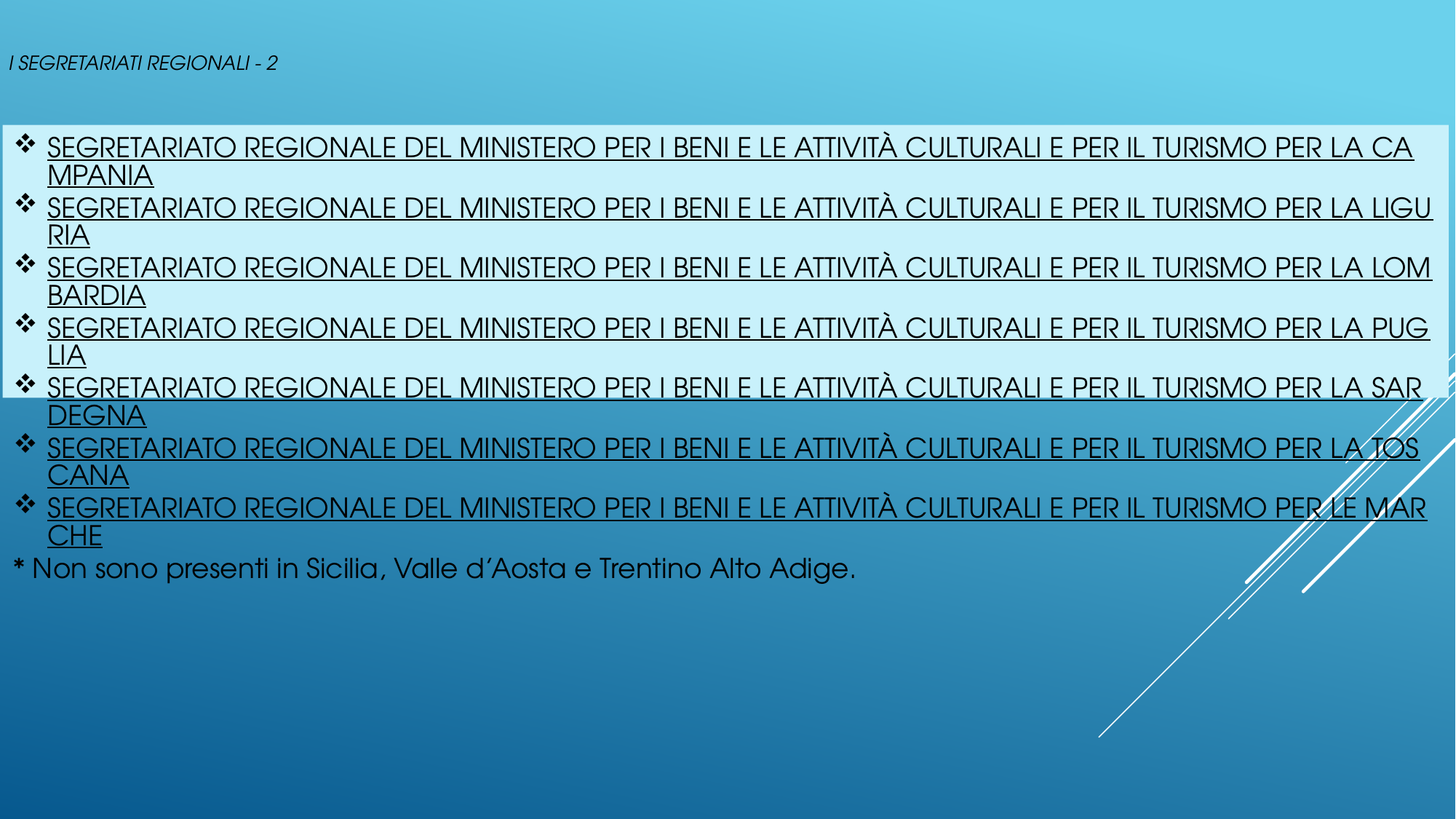

# i SEGRETARIATI REGIONALI - 2
SEGRETARIATO REGIONALE DEL MINISTERO PER I BENI E LE ATTIVITÀ CULTURALI E PER IL TURISMO PER LA CAMPANIA
SEGRETARIATO REGIONALE DEL MINISTERO PER I BENI E LE ATTIVITÀ CULTURALI E PER IL TURISMO PER LA LIGURIA
SEGRETARIATO REGIONALE DEL MINISTERO PER I BENI E LE ATTIVITÀ CULTURALI E PER IL TURISMO PER LA LOMBARDIA
SEGRETARIATO REGIONALE DEL MINISTERO PER I BENI E LE ATTIVITÀ CULTURALI E PER IL TURISMO PER LA PUGLIA
SEGRETARIATO REGIONALE DEL MINISTERO PER I BENI E LE ATTIVITÀ CULTURALI E PER IL TURISMO PER LA SARDEGNA
SEGRETARIATO REGIONALE DEL MINISTERO PER I BENI E LE ATTIVITÀ CULTURALI E PER IL TURISMO PER LA TOSCANA
SEGRETARIATO REGIONALE DEL MINISTERO PER I BENI E LE ATTIVITÀ CULTURALI E PER IL TURISMO PER LE MARCHE
* Non sono presenti in Sicilia, Valle d’Aosta e Trentino Alto Adige.